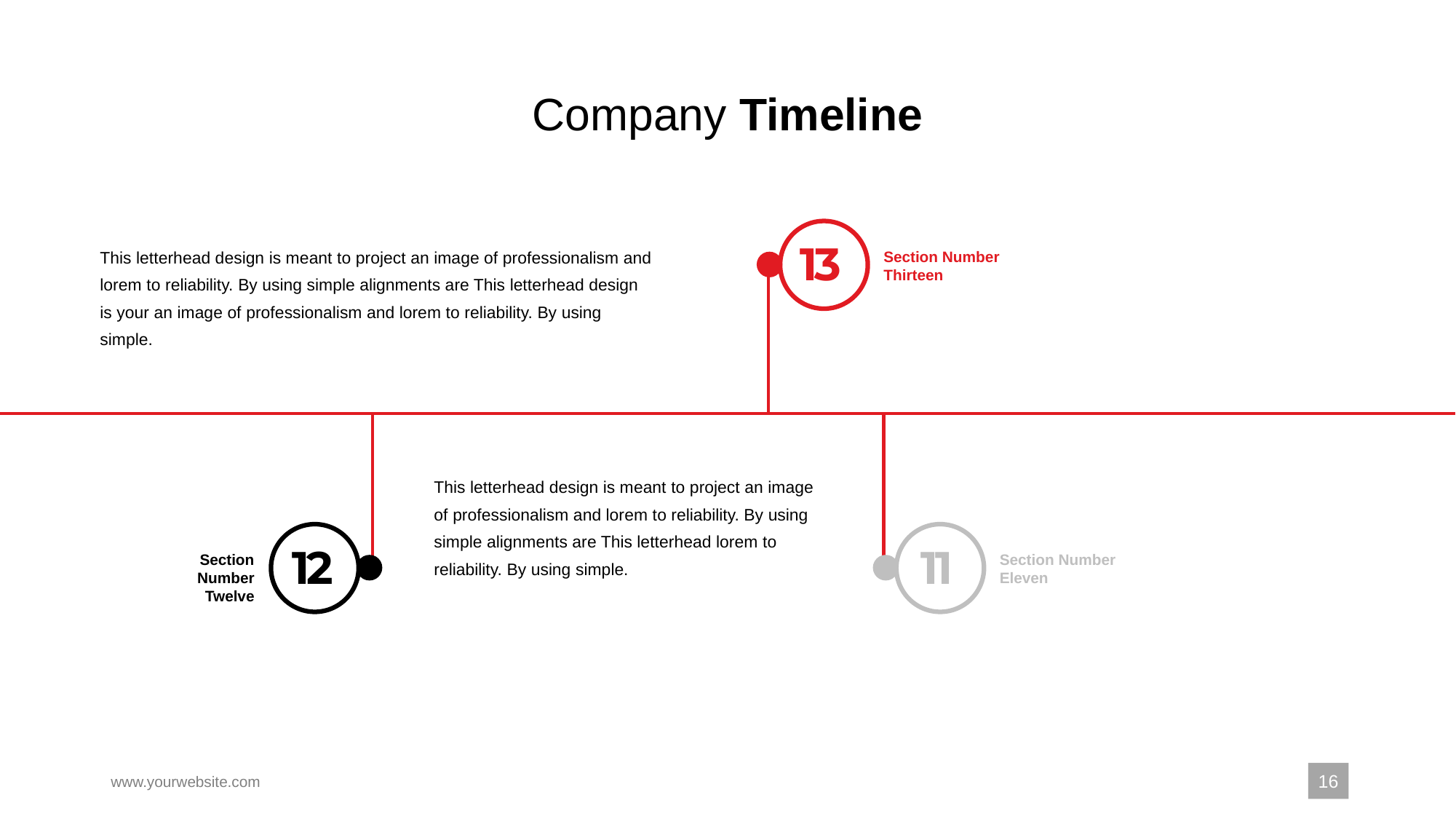

Company Timeline

13
This letterhead design is meant to project an image of professionalism and lorem to reliability. By using simple alignments are This letterhead design is your an image of professionalism and lorem to reliability. By using simple.
Section Number Thirteen

This letterhead design is meant to project an image of professionalism and lorem to reliability. By using simple alignments are This letterhead lorem to reliability. By using simple.

12
Section Number Twelve

11
Section Number Eleven

16
www.yourwebsite.com